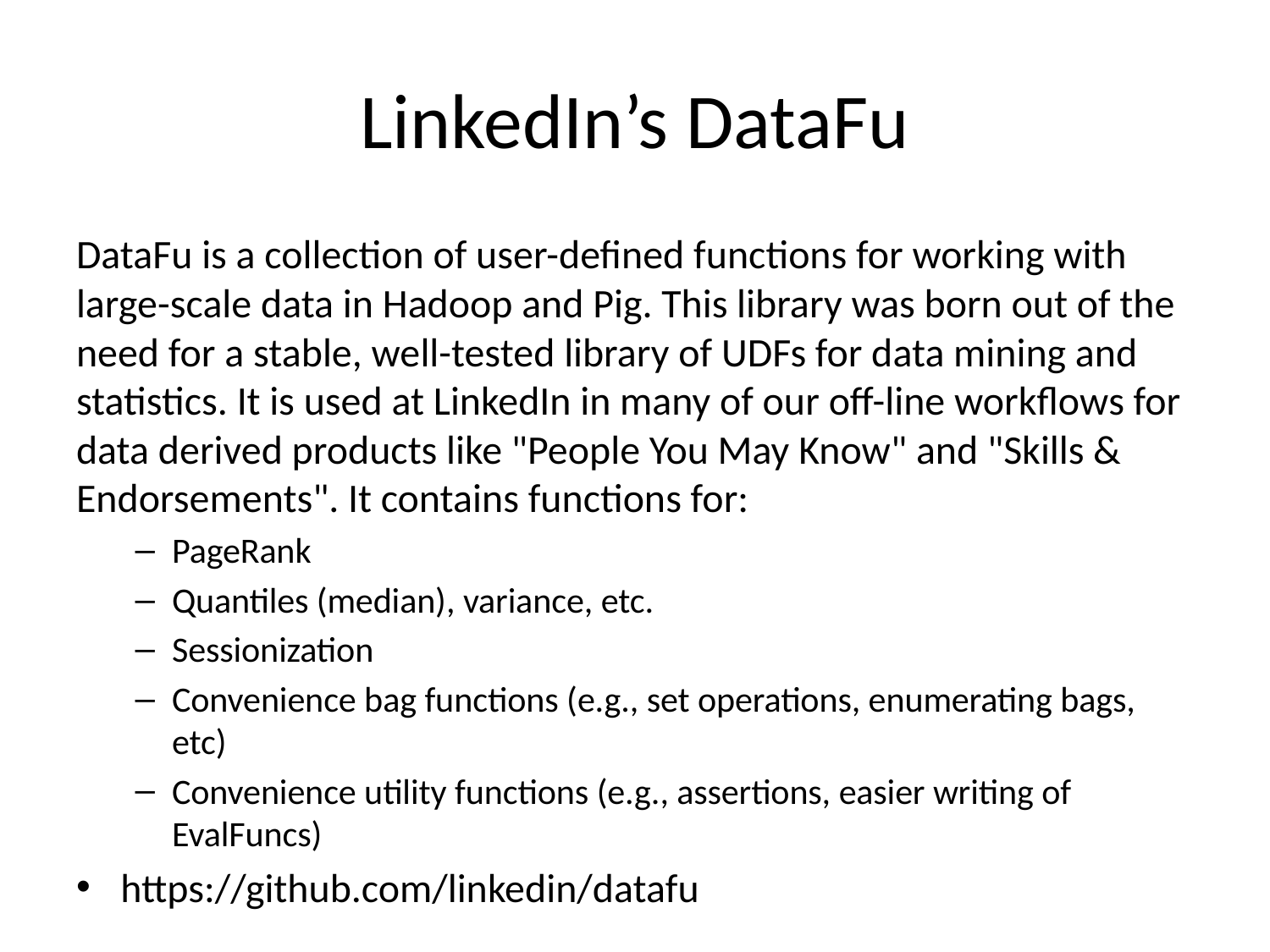

# LinkedIn’s DataFu
DataFu is a collection of user-defined functions for working with large-scale data in Hadoop and Pig. This library was born out of the need for a stable, well-tested library of UDFs for data mining and statistics. It is used at LinkedIn in many of our off-line workflows for data derived products like "People You May Know" and "Skills & Endorsements". It contains functions for:
PageRank
Quantiles (median), variance, etc.
Sessionization
Convenience bag functions (e.g., set operations, enumerating bags, etc)
Convenience utility functions (e.g., assertions, easier writing of EvalFuncs)
https://github.com/linkedin/datafu